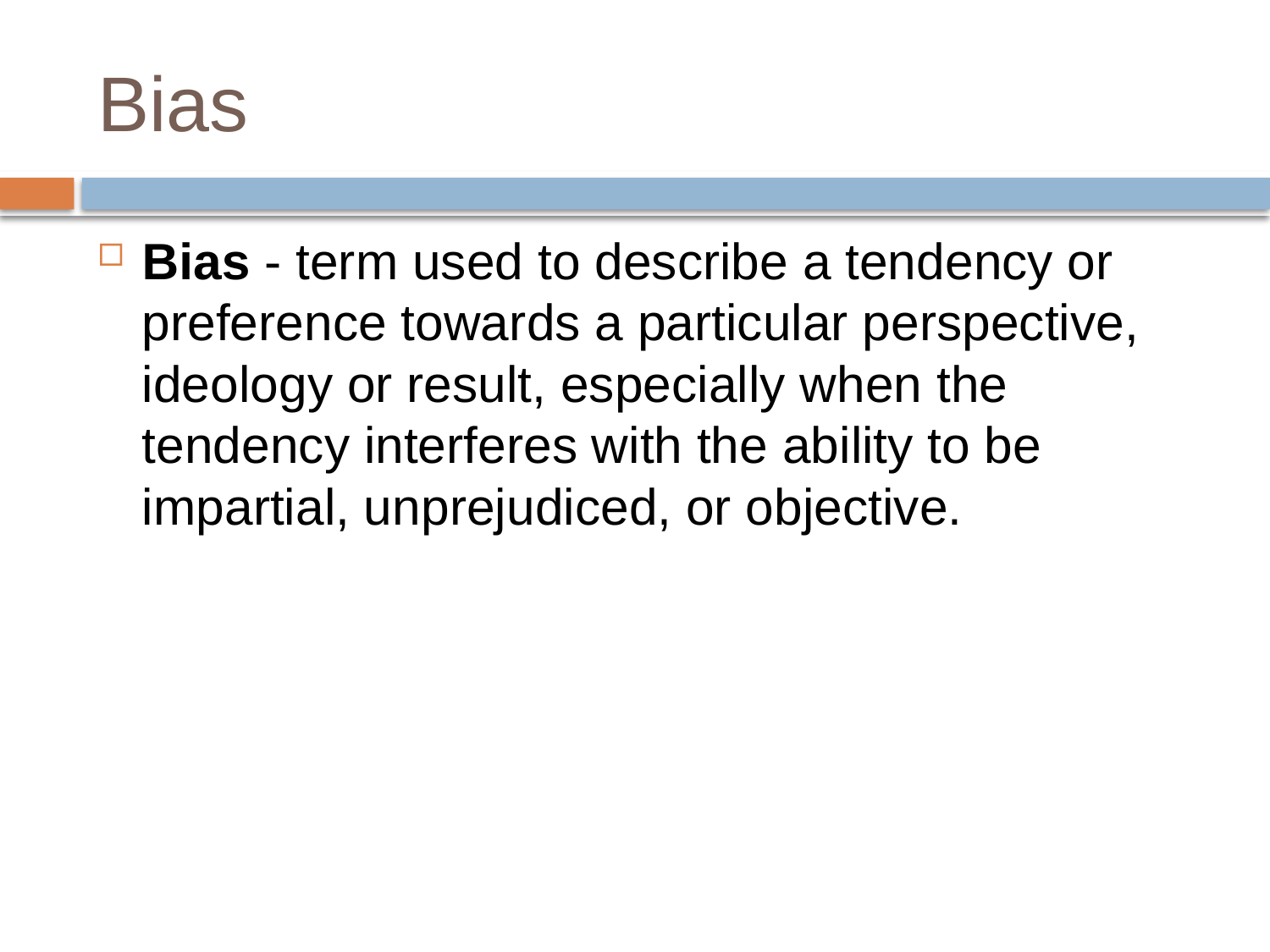

# Bias
Bias - term used to describe a tendency or preference towards a particular perspective, ideology or result, especially when the tendency interferes with the ability to be impartial, unprejudiced, or objective.